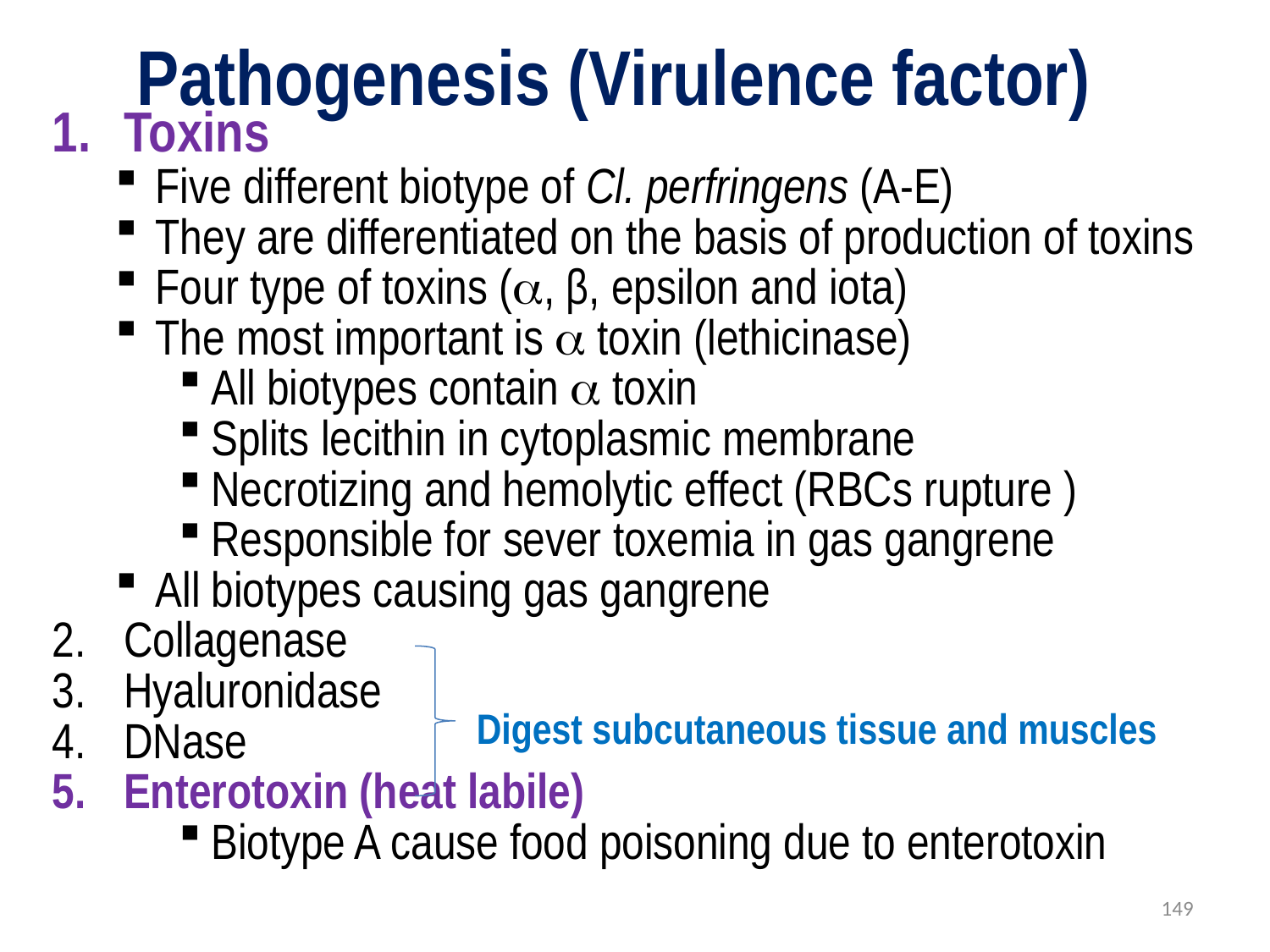

# Pathogenesis (Virulence factor)
Toxins
Five different biotype of Cl. perfringens (A-E)
They are differentiated on the basis of production of toxins
Four type of toxins (α, β, epsilon and iota)
The most important is α toxin (lethicinase)
All biotypes contain α toxin
Splits lecithin in cytoplasmic membrane
Necrotizing and hemolytic effect (RBCs rupture )
Responsible for sever toxemia in gas gangrene
All biotypes causing gas gangrene
Collagenase
Hyaluronidase
DNase
Enterotoxin (heat labile)
Biotype A cause food poisoning due to enterotoxin

Digest subcutaneous tissue and muscles

149